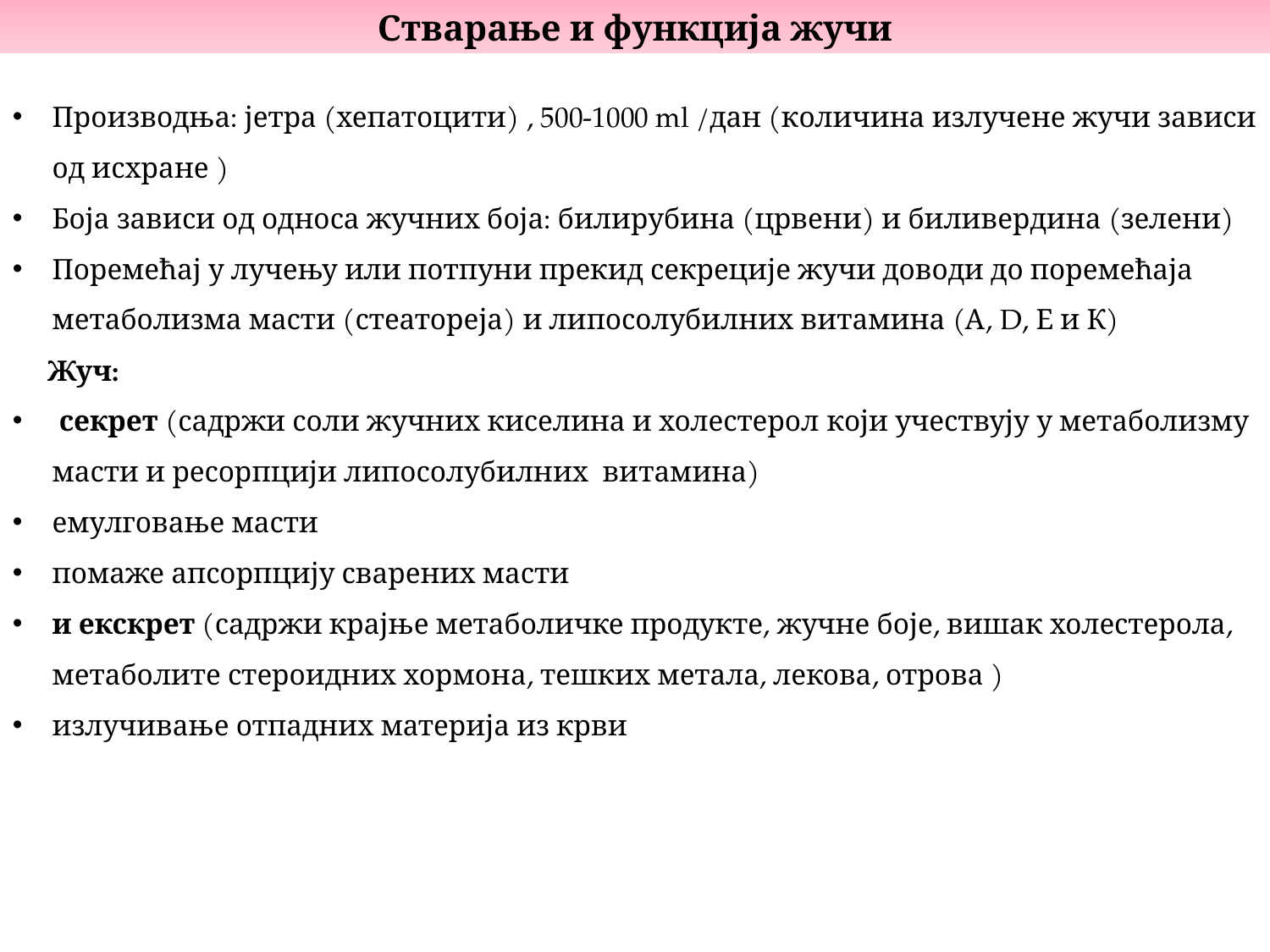

Стварање и функција жучи

Производња: јетра (хепатоцити) , 500-1000 ml /дан (количина излучене жучи зависи од исхране )
Боја зависи од односа жучних боја: билирубина (црвени) и биливердина (зелени)
Поремећај у лучењу или потпуни прекид секреције жучи доводи до поремећаја метаболизма масти (стеатореја) и липосолубилних витамина (А, D, Е и К)
     Жуч:
 секрет (садржи соли жучних киселина и холестерол који учествују у метаболизму масти и ресорпцији липосолубилних  витамина)
емулговање масти
помаже апсорпцију сварених масти
и екскрет (садржи крајње метаболичке продукте, жучне боје, вишак холестерола, метаболите стероидних хормона, тешких метала, лекова, отрова )
излучивање отпадних материја из крви